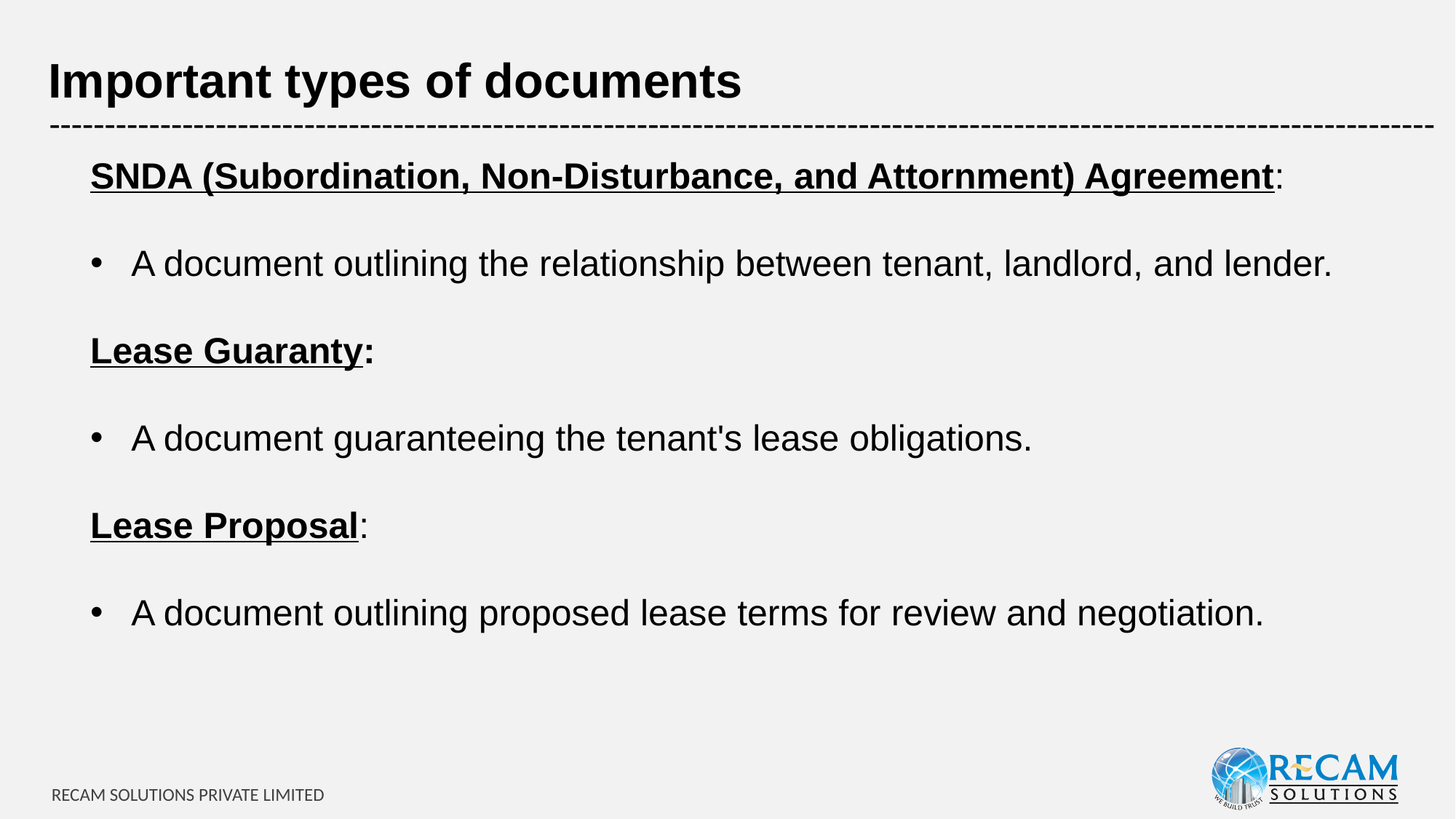

Important types of documents
-----------------------------------------------------------------------------------------------------------------------------
SNDA (Subordination, Non-Disturbance, and Attornment) Agreement:

A document outlining the relationship between tenant, landlord, and lender.

Lease Guaranty:

A document guaranteeing the tenant's lease obligations.

Lease Proposal:

A document outlining proposed lease terms for review and negotiation.
RECAM SOLUTIONS PRIVATE LIMITED